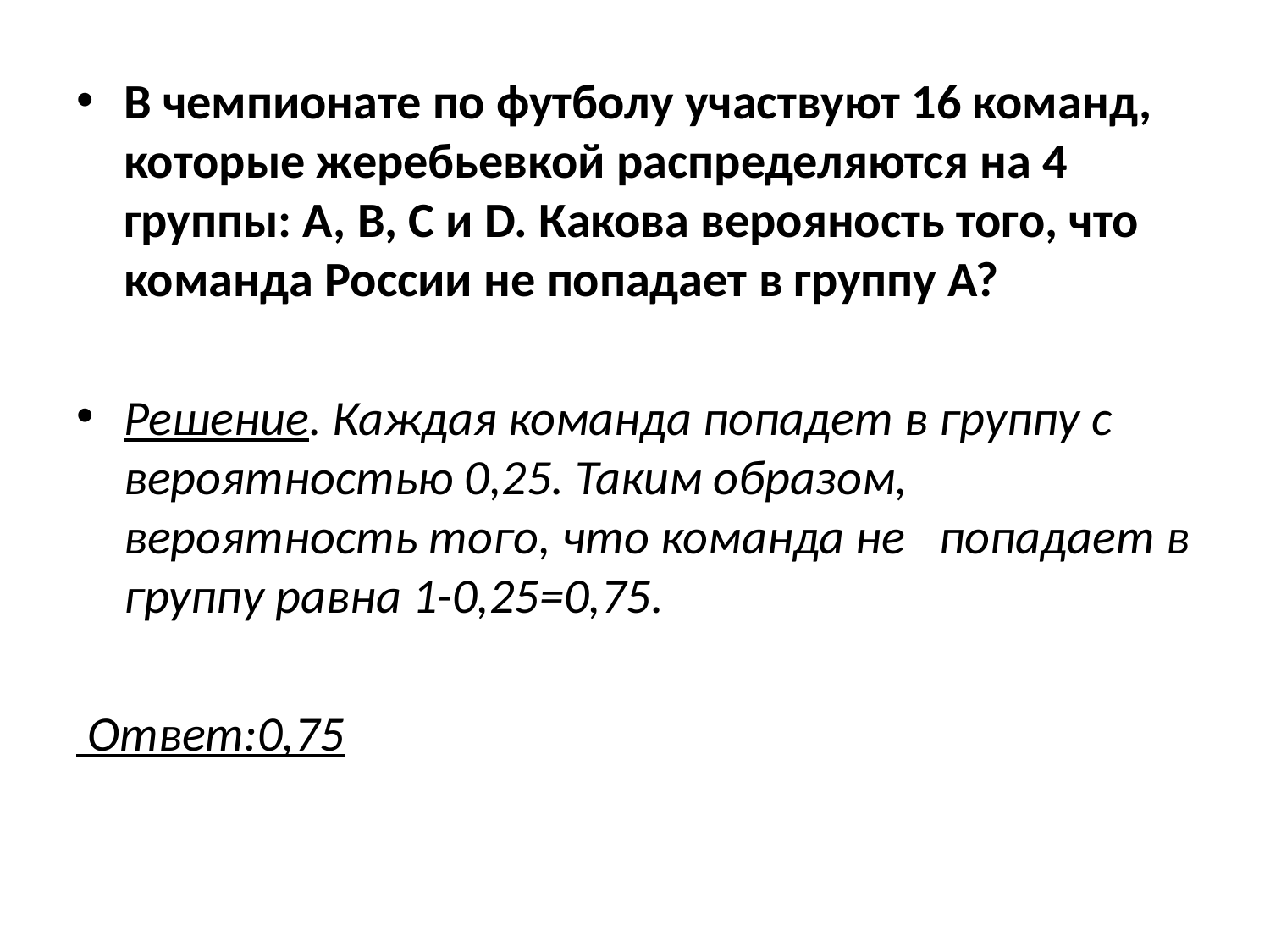

В чемпионате по футболу участвуют 16 команд, которые жеребьевкой распределяются на 4 группы: A, B, C и D. Какова вероя­ность того, что команда России не попадает в группу A?

Решение. Каждая команда попадет в группу с вероятностью 0,25. Таким образом, вероятность того, что команда не   попадает в группу равна 1-0,25=0,75.

 Ответ:0,75